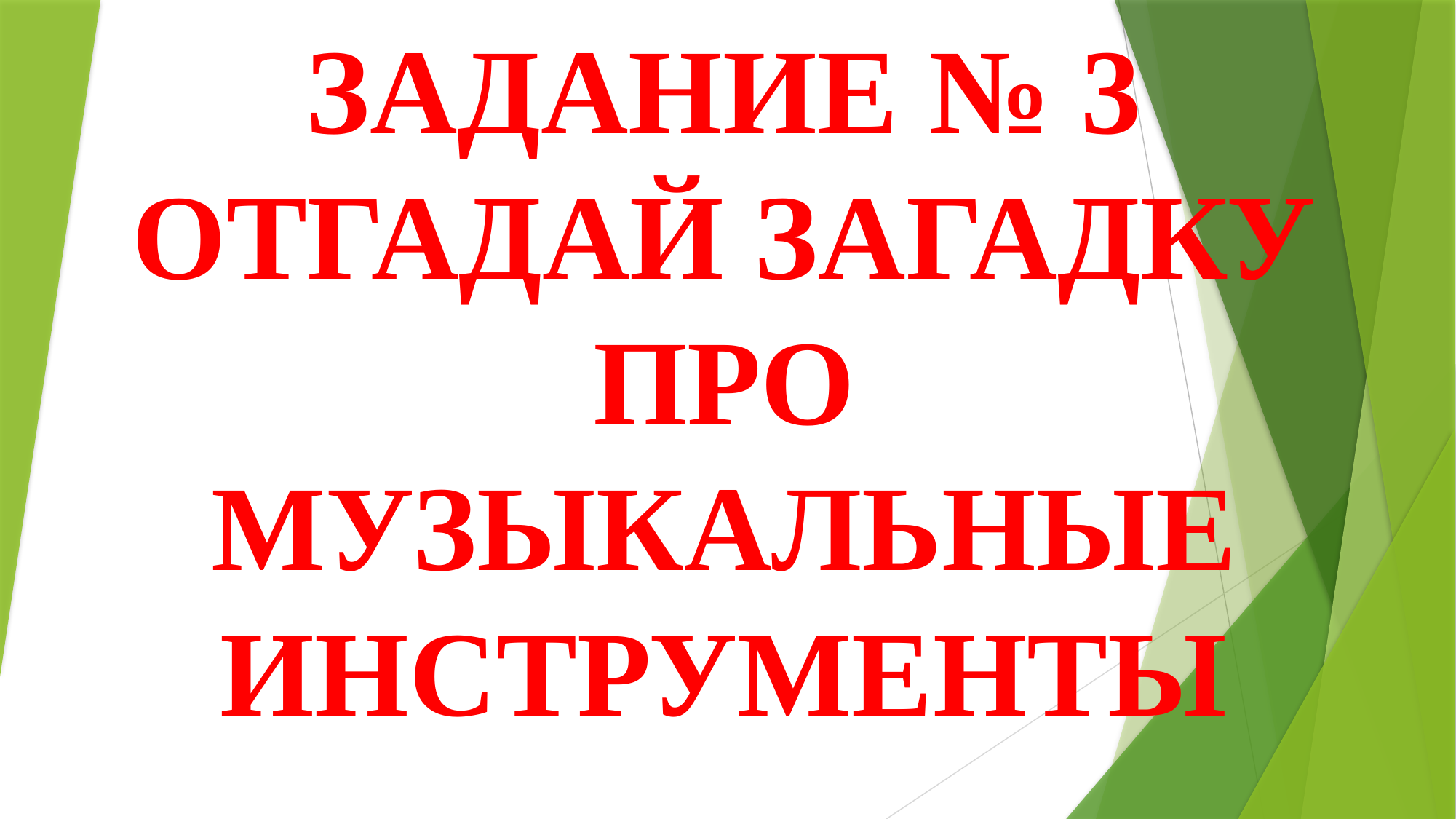

# ЗАДАНИЕ № 3 ОТГАДАЙ ЗАГАДКУ ПРО МУЗЫКАЛЬНЫЕ ИНСТРУМЕНТЫ